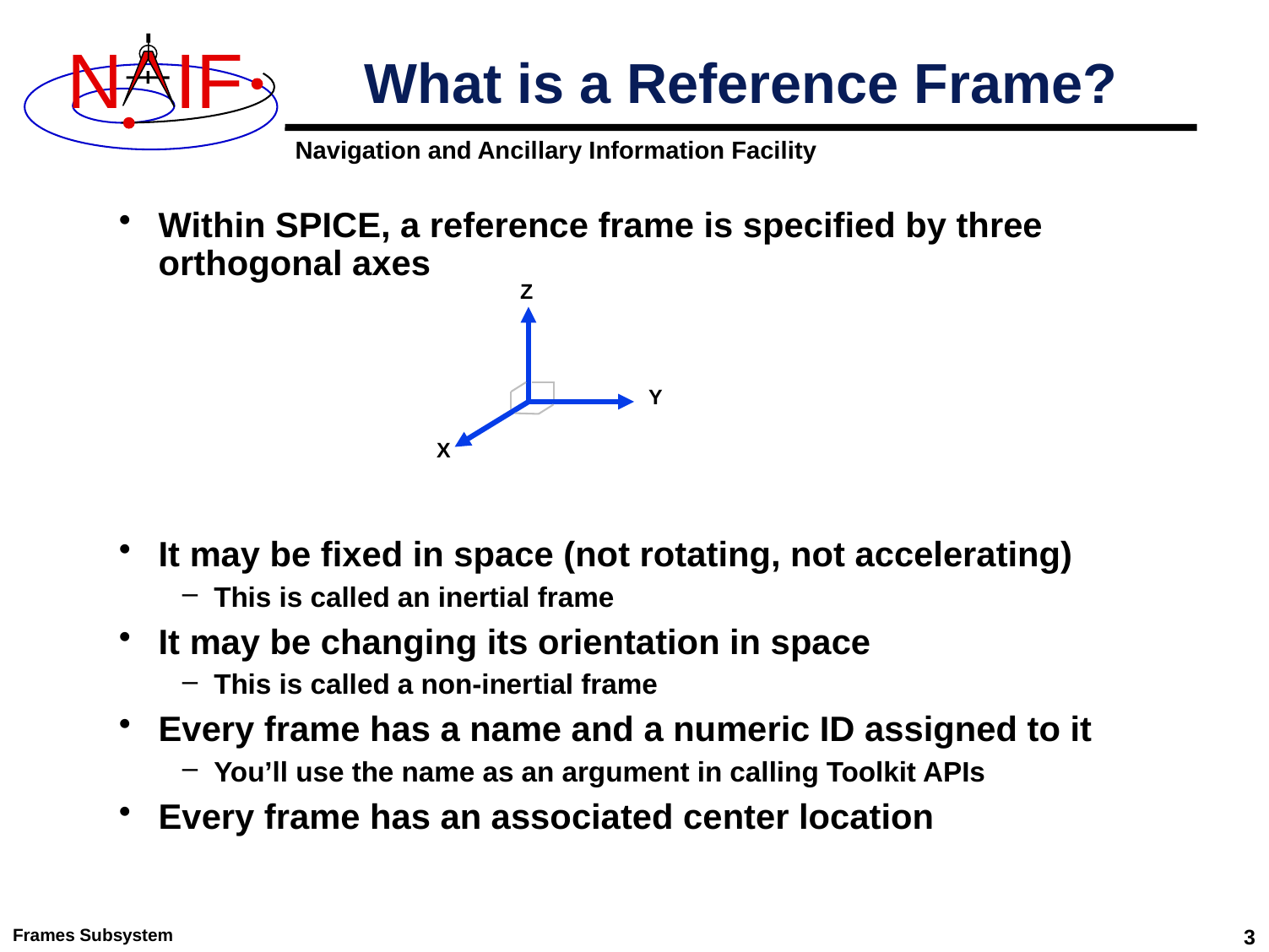

# What is a Reference Frame?
Within SPICE, a reference frame is specified by three orthogonal axes

It may be fixed in space (not rotating, not accelerating)
This is called an inertial frame
It may be changing its orientation in space
This is called a non-inertial frame
Every frame has a name and a numeric ID assigned to it
You’ll use the name as an argument in calling Toolkit APIs
Every frame has an associated center location
Z
Y
X
Frames Subsystem
3